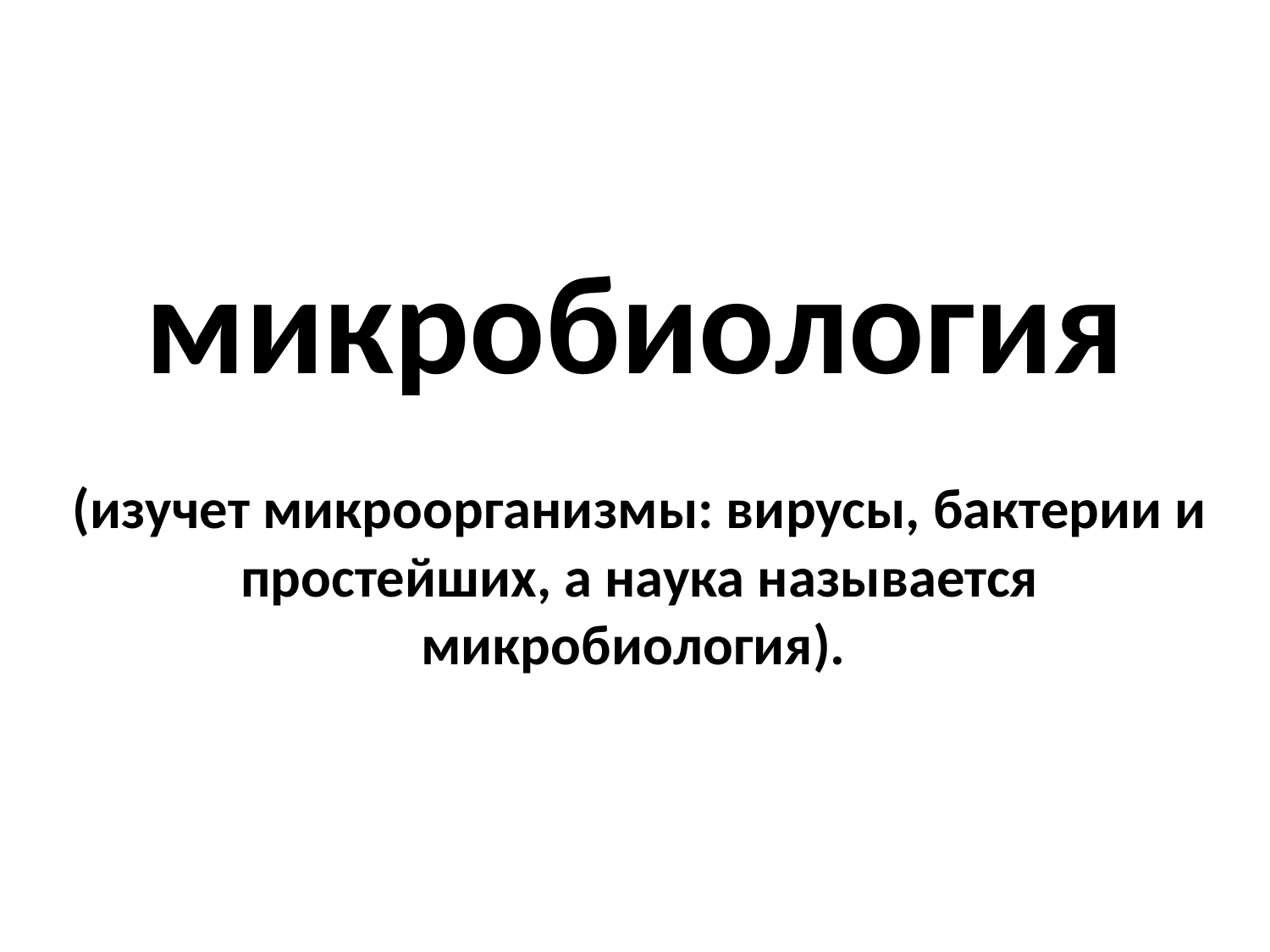

# микробиология
(изучет микроорганизмы: вирусы, бактерии и простейших, а наука называется микробиология).